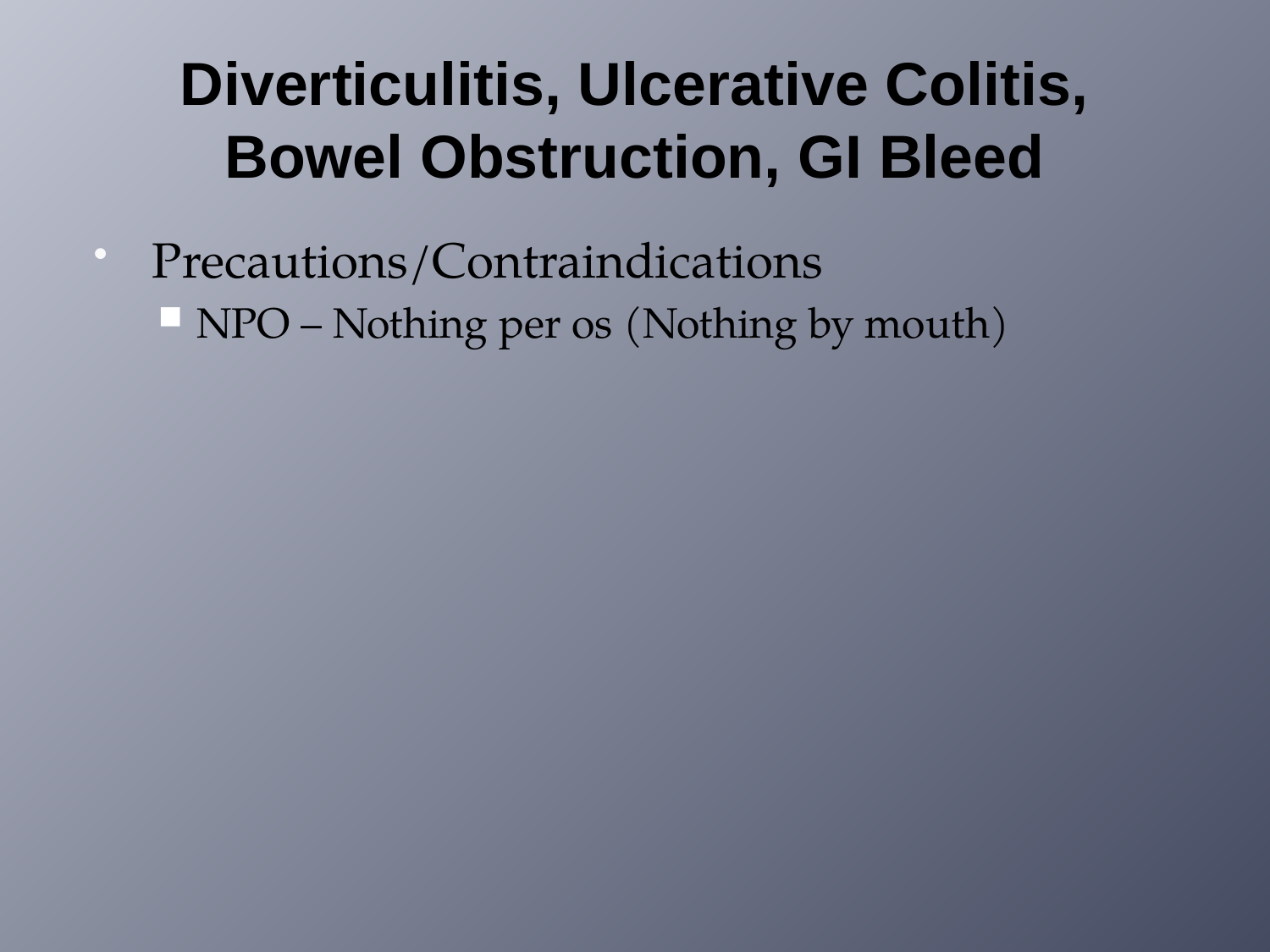

# Diverticulitis, Ulcerative Colitis, Bowel Obstruction, GI Bleed
Precautions/Contraindications
NPO – Nothing per os (Nothing by mouth)